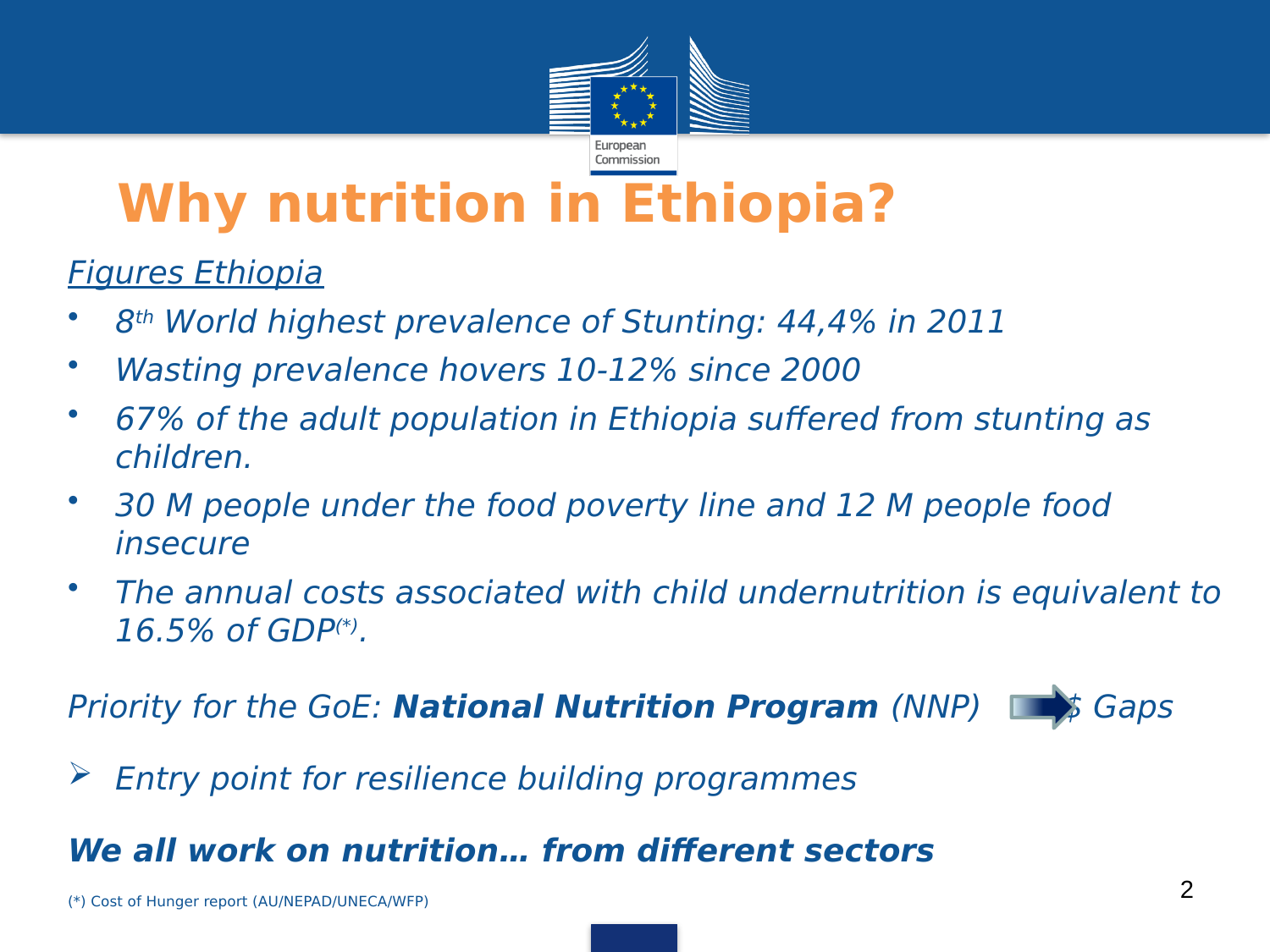

# Why nutrition in Ethiopia?
Figures Ethiopia
8th World highest prevalence of Stunting: 44,4% in 2011
Wasting prevalence hovers 10-12% since 2000
67% of the adult population in Ethiopia suffered from stunting as children.
30 M people under the food poverty line and 12 M people food insecure
The annual costs associated with child undernutrition is equivalent to 16.5% of GDP(*).

Priority for the GoE: National Nutrition Program (NNP)        $ Gaps

Entry point for resilience building programmes

We all work on nutrition… from different sectors

(*) Cost of Hunger report (AU/NEPAD/UNECA/WFP)

2